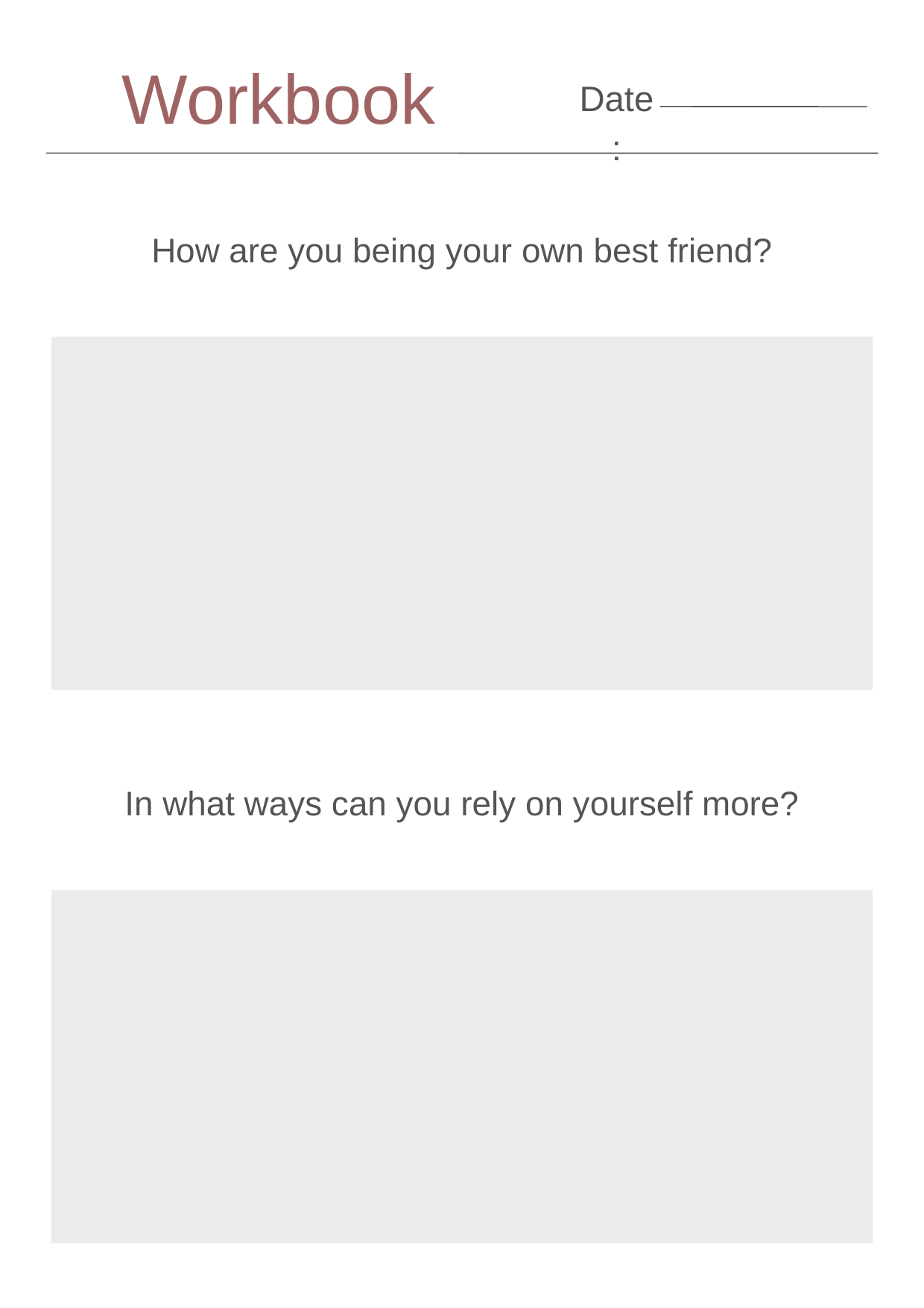

Workbook
Date:

How are you being your own best friend?

In what ways can you rely on yourself more?